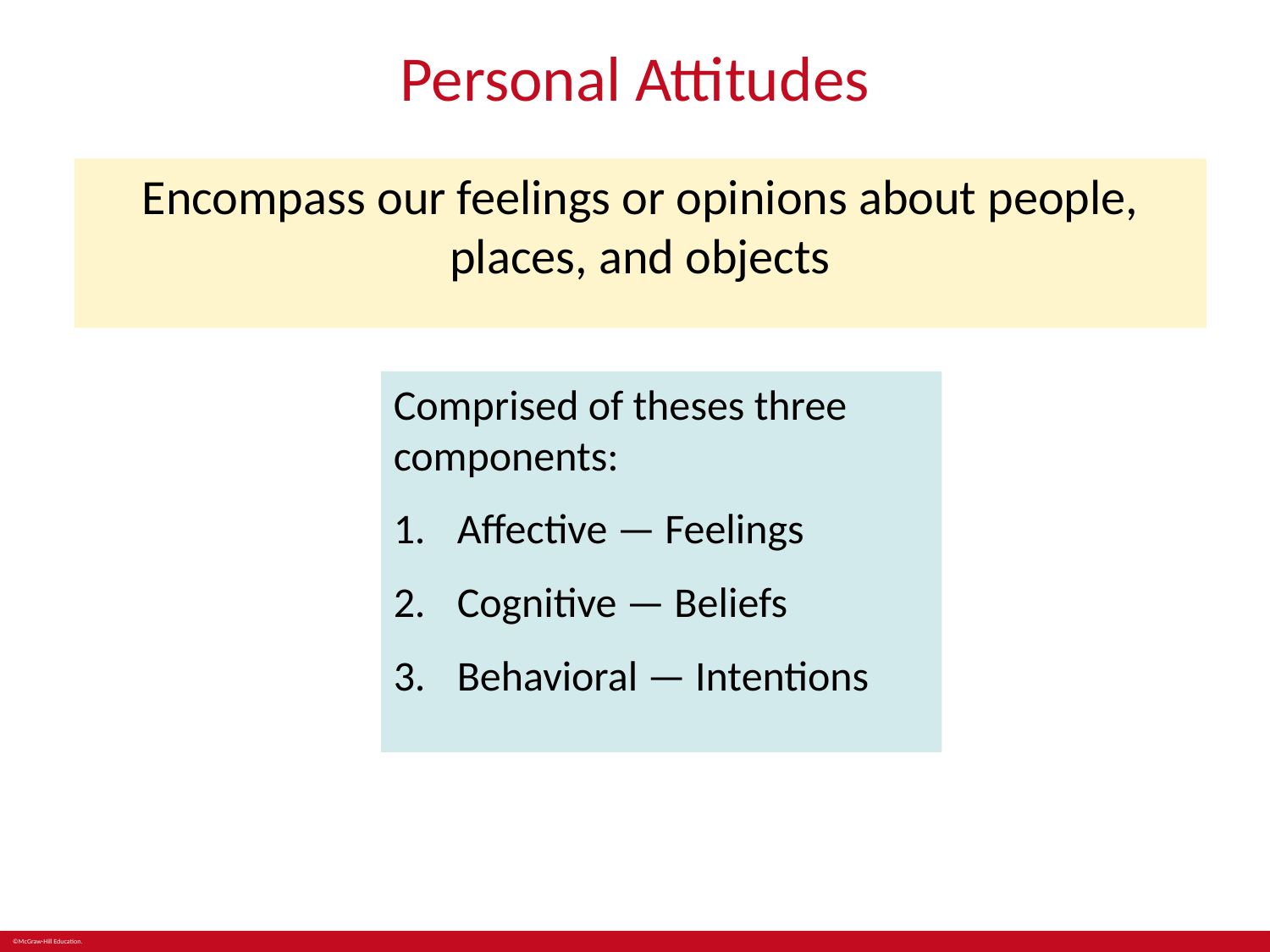

# Personal Attitudes
Encompass our feelings or opinions about people, places, and objects
Comprised of theses three components:
Affective — Feelings
Cognitive — Beliefs
Behavioral — Intentions